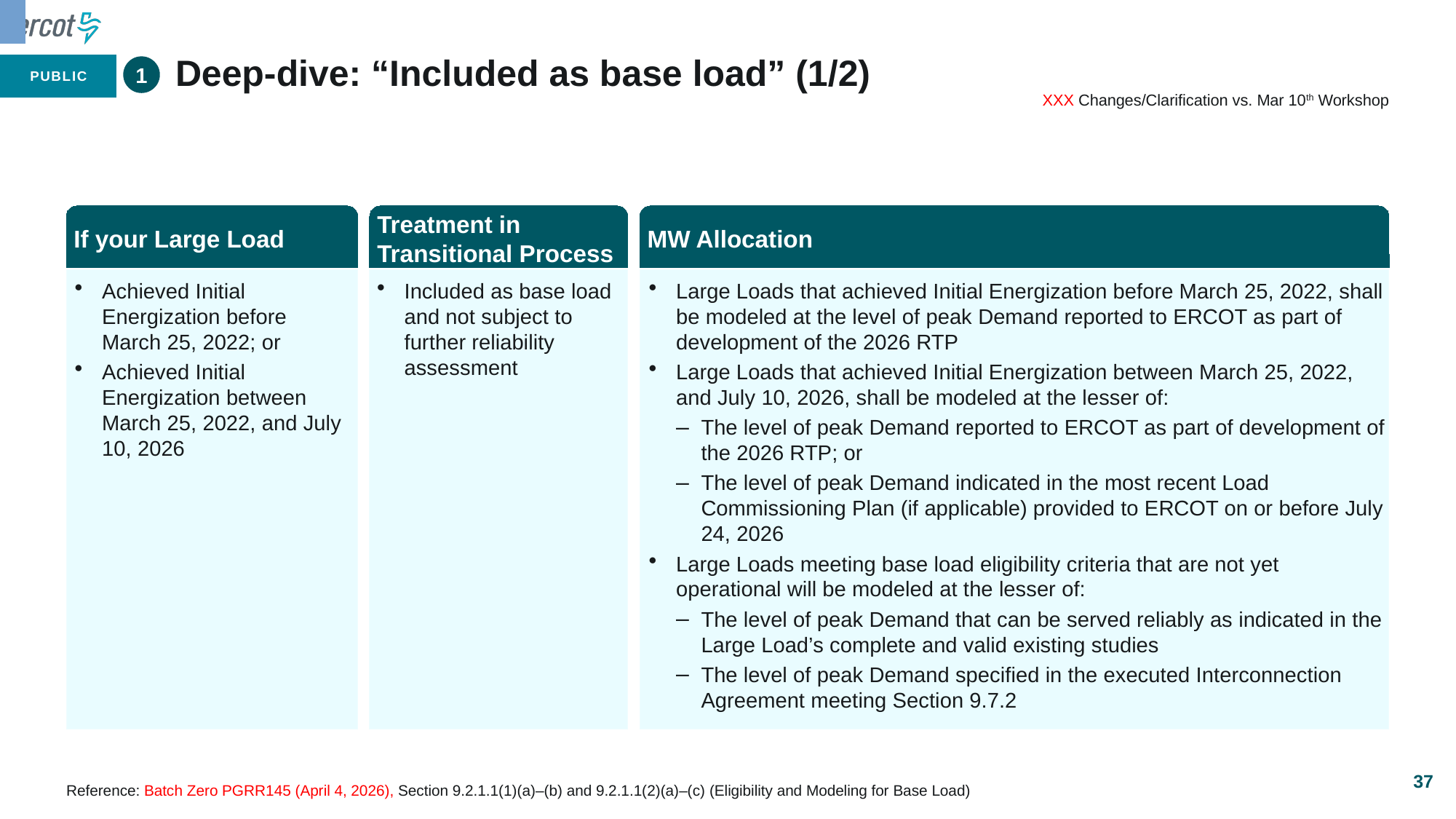

# Deep-dive: “Included as base load” (1/2)
1
XXX Changes/Clarification vs. Mar 10th Workshop
| If your Large Load by June 1, 2026 | Treatment in Transitional Process | MW Allocation |
| --- | --- | --- |
| Is Operational or Approved to Energize | Included as base load | Loads operational before ERCOT’s interim LLI process will be allocated the MWs modeled in the 2025 RTP Loads operational after ERCOT’s interim LLI process will be allocated the lesser of: MWs modeled in the 2025 RTP less the difference between: The planned MW by December 1, 2025, and the maximum consumed by June 1, 2026 MWs included in their Load Commissioning Plan, if applicable, less the difference between: The planned MW by December 1, 2025, and the maximum consumed by June 1, 2026 MWs in an updated ramp schedule as provided to the DSP by June 1, 2026 Loads not yet operational will be allocated the lesser of: MWs that can be reliably served as indicated in their interconnection studies MWs included in their interconnection agreement and reflected in their financial security |
If your Large Load
Treatment in Transitional Process
MW Allocation

Achieved Initial Energization before March 25, 2022; or
Achieved Initial Energization between March 25, 2022, and July 10, 2026
Included as base load and not subject to further reliability assessment
Large Loads that achieved Initial Energization before March 25, 2022, shall be modeled at the level of peak Demand reported to ERCOT as part of development of the 2026 RTP
Large Loads that achieved Initial Energization between March 25, 2022, and July 10, 2026, shall be modeled at the lesser of:
The level of peak Demand reported to ERCOT as part of development of the 2026 RTP; or
The level of peak Demand indicated in the most recent Load Commissioning Plan (if applicable) provided to ERCOT on or before July 24, 2026
Large Loads meeting base load eligibility criteria that are not yet operational will be modeled at the lesser of:
The level of peak Demand that can be served reliably as indicated in the Large Load’s complete and valid existing studies
The level of peak Demand specified in the executed Interconnection Agreement meeting Section 9.7.2
37
Reference: Batch Zero PGRR145 (April 4, 2026), Section 9.2.1.1(1)(a)–(b) and 9.2.1.1(2)(a)–(c) (Eligibility and Modeling for Base Load)